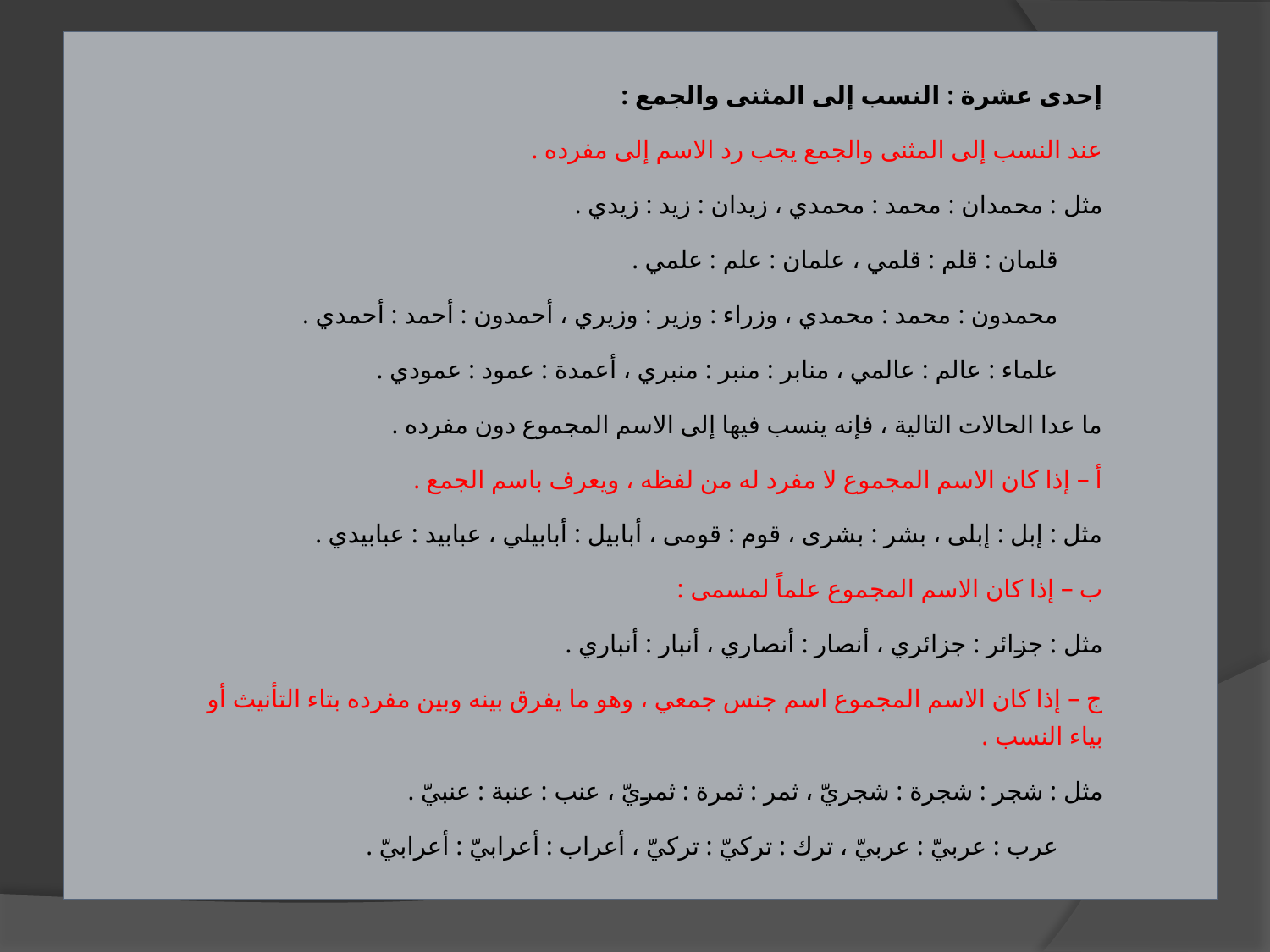

| إحدى عشرة : النسب إلى المثنى والجمع : عند النسب إلى المثنى والجمع يجب رد الاسم إلى مفرده . مثل : محمدان : محمد : محمدي ، زيدان : زيد : زيدي .        قلمان : قلم : قلمي ، علمان : علم : علمي .        محمدون : محمد : محمدي ، وزراء : وزير : وزيري ، أحمدون : أحمد : أحمدي .        علماء : عالم : عالمي ، منابر : منبر : منبري ، أعمدة : عمود : عمودي . ما عدا الحالات التالية ، فإنه ينسب فيها إلى الاسم المجموع دون مفرده . أ – إذا كان الاسم المجموع لا مفرد له من لفظه ، ويعرف باسم الجمع . مثل : إبل : إبلى ، بشر : بشرى ، قوم : قومى ، أبابيل : أبابيلي ، عبابيد : عبابيدي . ب – إذا كان الاسم المجموع علماً لمسمى : مثل : جزائر : جزائري ، أنصار : أنصاري ، أنبار : أنباري . ج – إذا كان الاسم المجموع اسم جنس جمعي ، وهو ما يفرق بينه وبين مفرده بتاء التأنيث أو بياء النسب . مثل : شجر : شجرة : شجريّ ، ثمر : ثمرة : ثمريّ ، عنب : عنبة : عنبيّ .        عرب : عربيّ : عربيّ ، ترك : تركيّ : تركيّ ، أعراب : أعرابيّ : أعرابيّ . |
| --- |